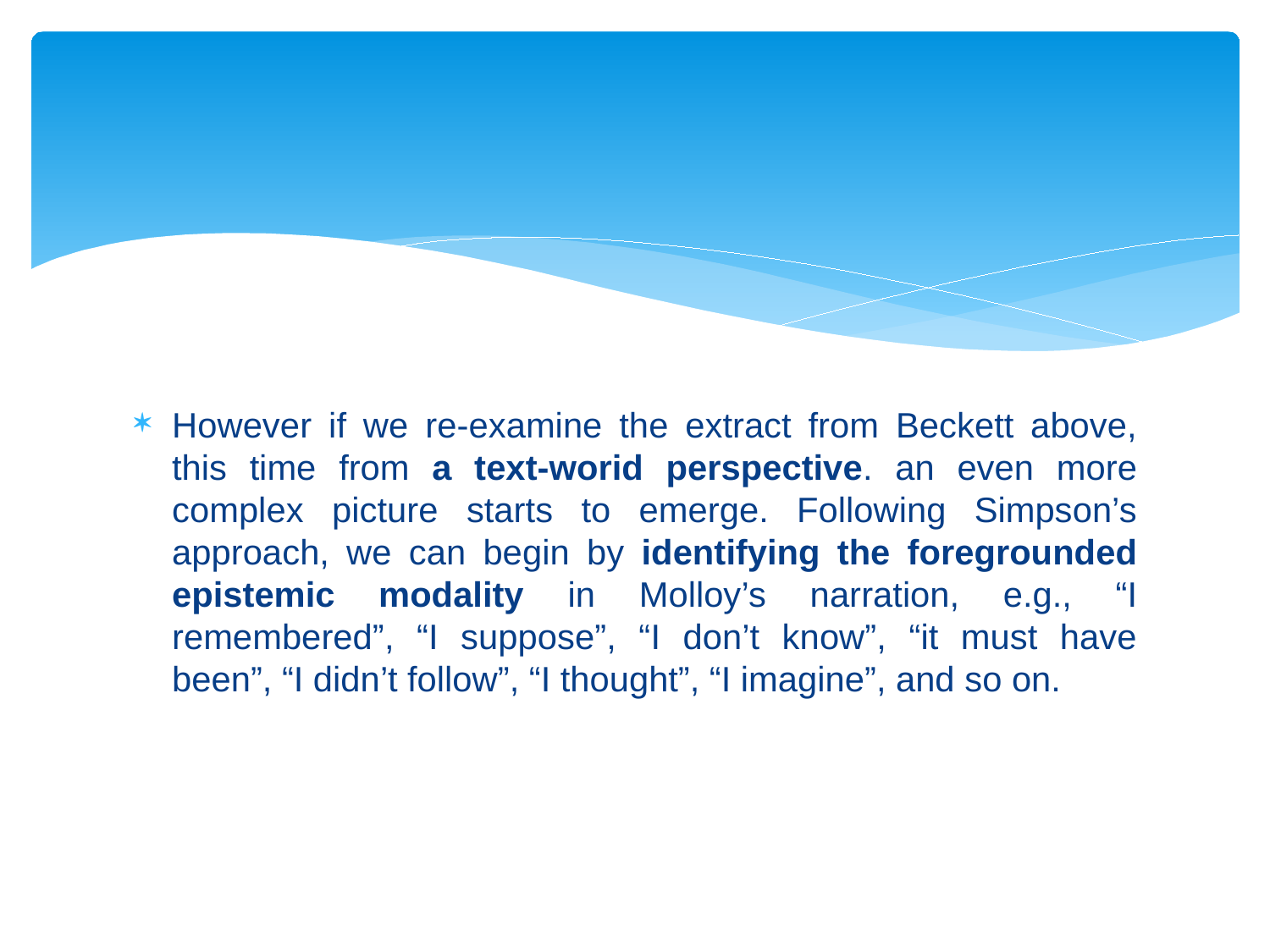

However if we re-examine the extract from Beckett above, this time from a text-worid perspective. an even more complex picture starts to emerge. Following Simpson’s approach, we can begin by identifying the foregrounded epistemic modality in Molloy’s narration, e.g., “I remembered”, “I suppose”, “I don’t know”, “it must have been”, “I didn’t follow”, “I thought”, “I imagine”, and so on.